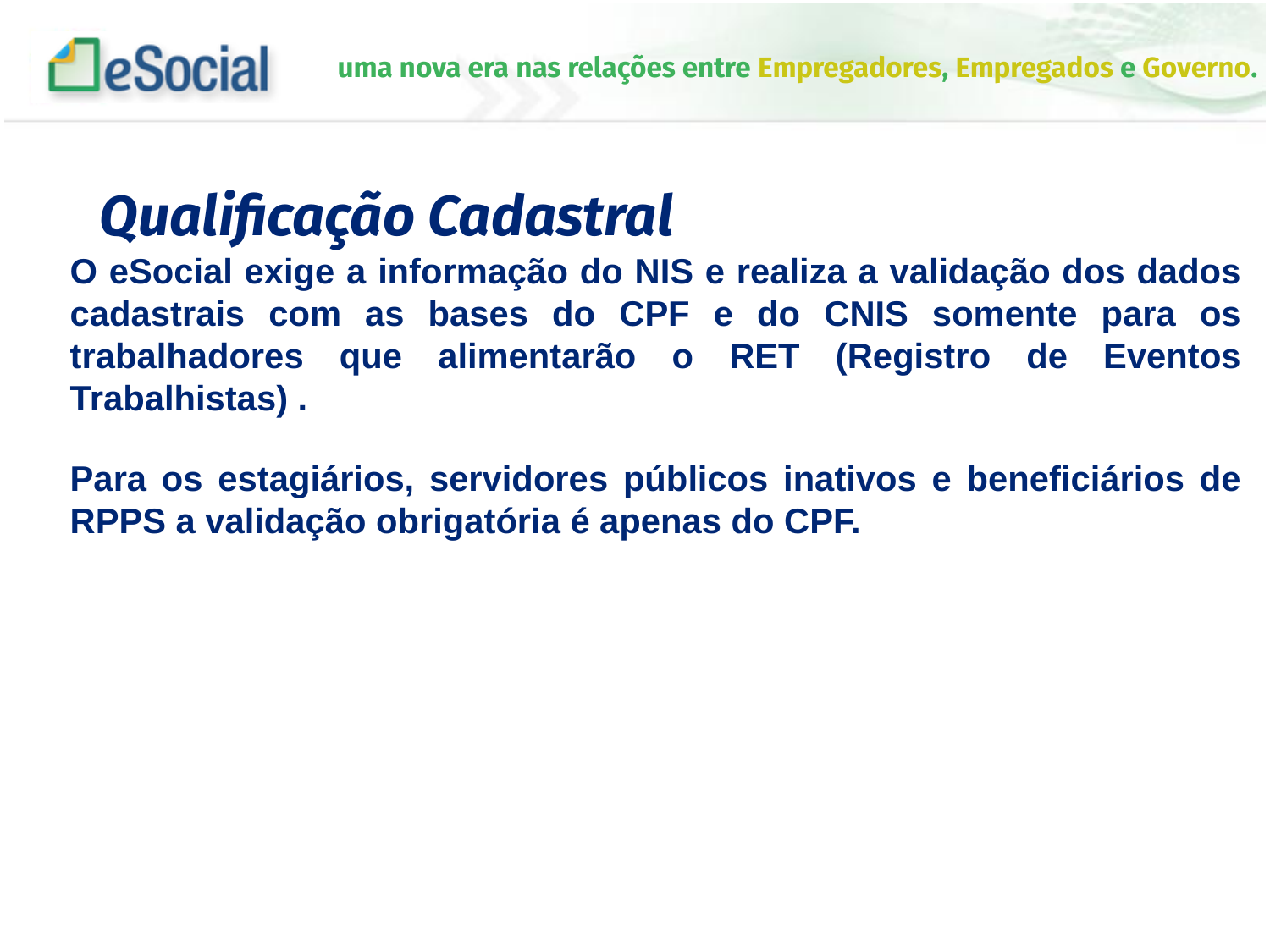

Qualificação Cadastral

O eSocial exige a informação do NIS e realiza a validação dos dados cadastrais com as bases do CPF e do CNIS somente para os trabalhadores que alimentarão o RET (Registro de Eventos Trabalhistas) .

Para os estagiários, servidores públicos inativos e beneficiários de RPPS a validação obrigatória é apenas do CPF.